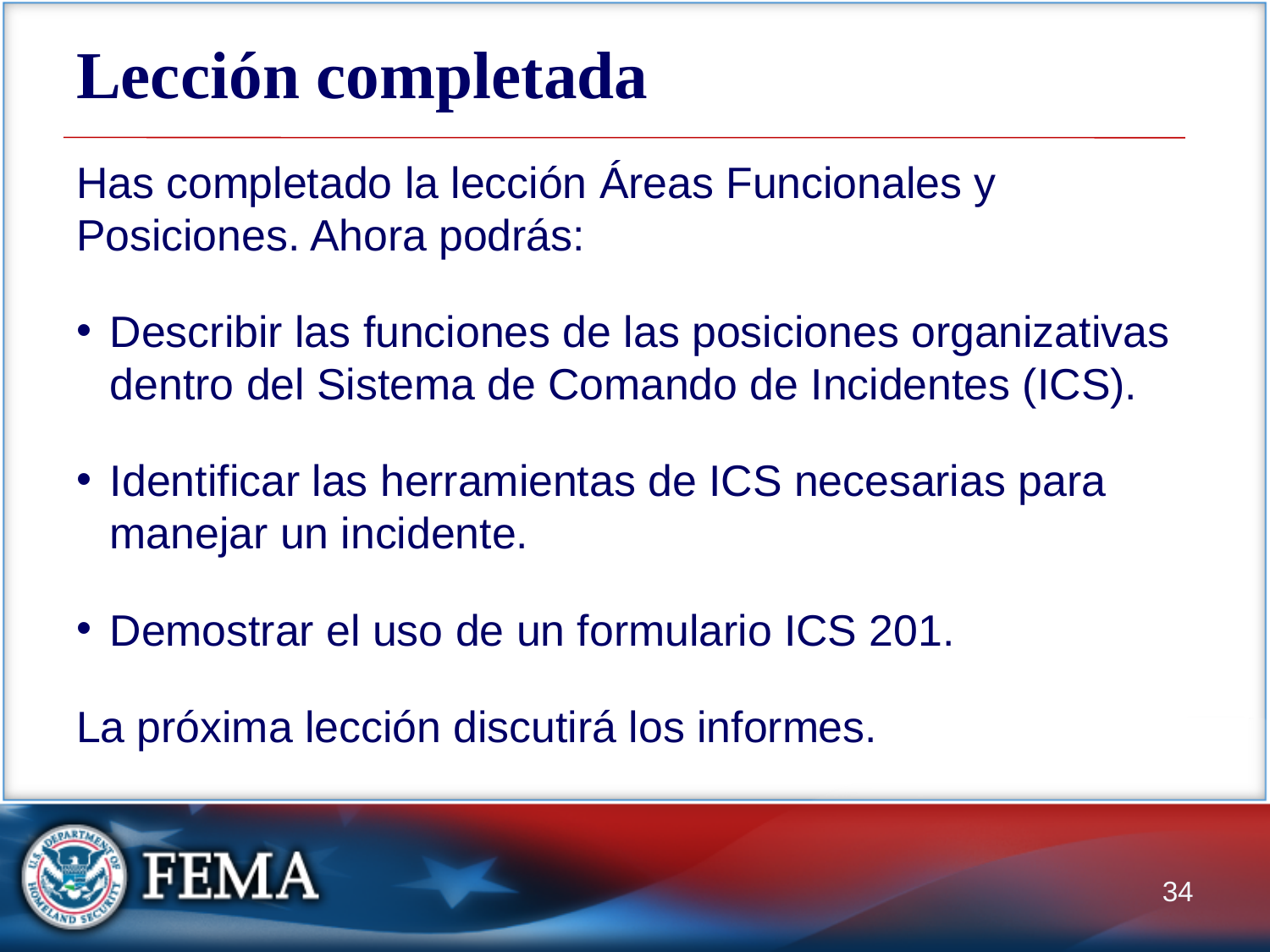

# Lección completada
Has completado la lección Áreas Funcionales y Posiciones. Ahora podrás:
Describir las funciones de las posiciones organizativas dentro del Sistema de Comando de Incidentes (ICS).
Identificar las herramientas de ICS necesarias para manejar un incidente.
Demostrar el uso de un formulario ICS 201.
La próxima lección discutirá los informes.
34